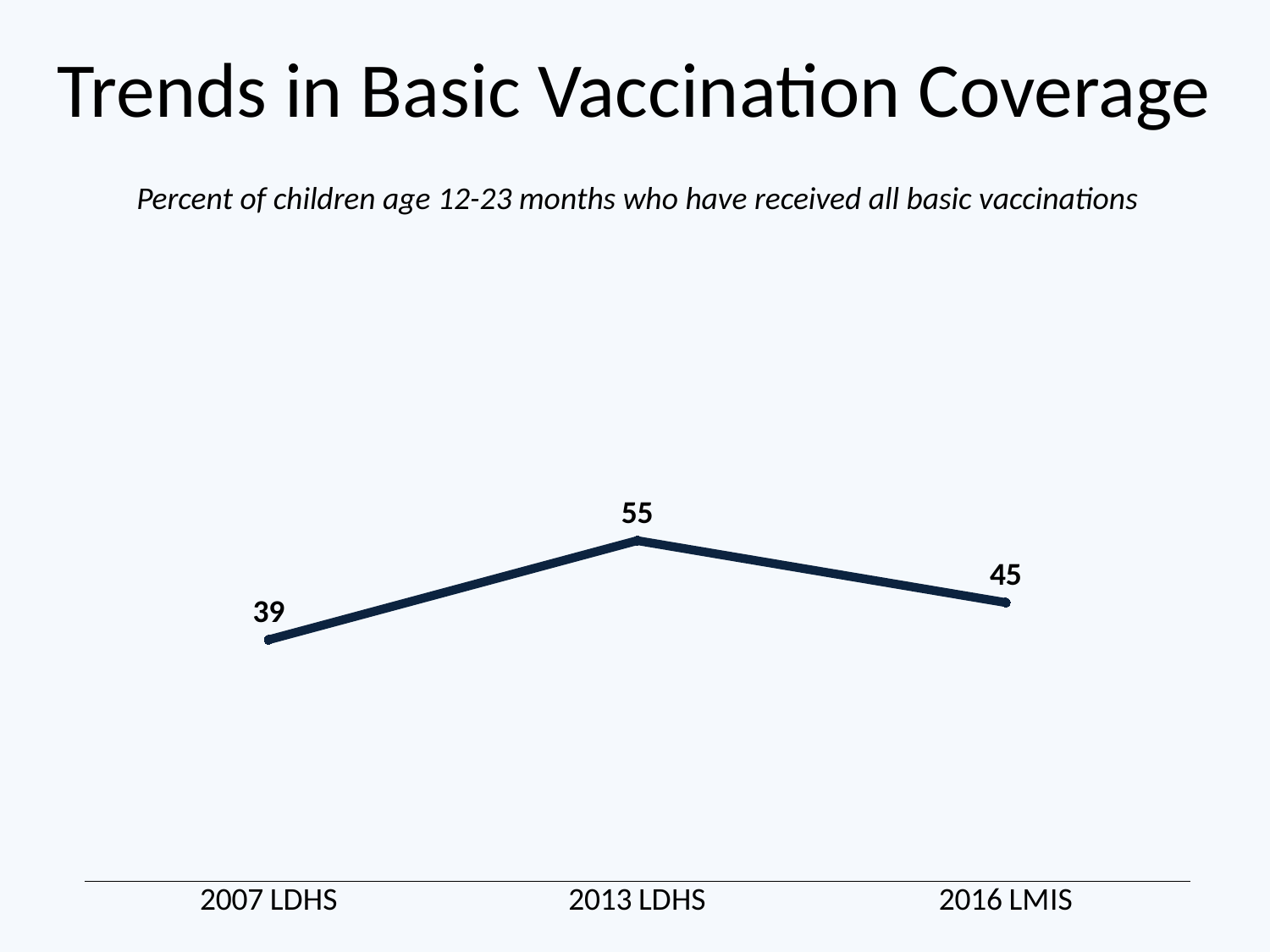

# Trends in Basic Vaccination Coverage
Percent of children age 12-23 months who have received all basic vaccinations

### Chart

| Category | Series 1 |
|---|---|
| 2007 LDHS | 39.0 |
| 2013 LDHS | 55.0 |
| 2016 LMIS | 45.0 |